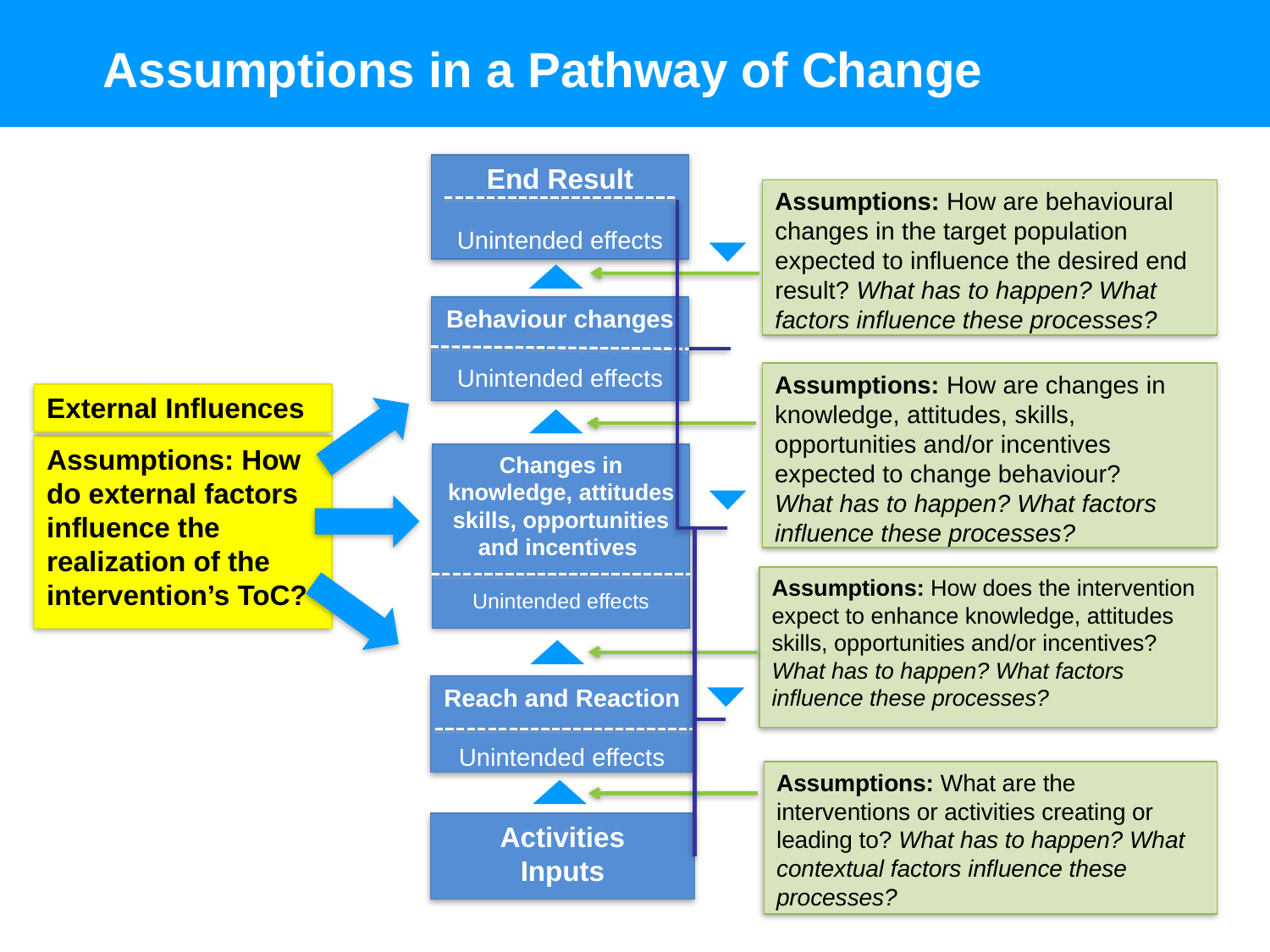

Assumptions in a Pathway of Change
End Result

Unintended effects

Assumptions: How are behavioural changes in the target population expected to influence the desired end result? What has to happen? What factors influence these processes?

Behaviour changes

Unintended effects

Assumptions: How are changes in knowledge, attitudes, skills, opportunities and/or incentives expected to change behaviour?
What has to happen? What factors influence these processes?
External Influences

Assumptions: How do external factors influence the realization of the intervention’s ToC?

Changes in knowledge, attitudes skills, opportunities and incentives

Unintended effects

Assumptions: How does the intervention expect to enhance knowledge, attitudes skills, opportunities and/or incentives?
What has to happen? What factors influence these processes?

Reach and Reaction

Unintended effects

Assumptions: What are the interventions or activities creating or leading to? What has to happen? What contextual factors influence these processes?

Activities
Inputs